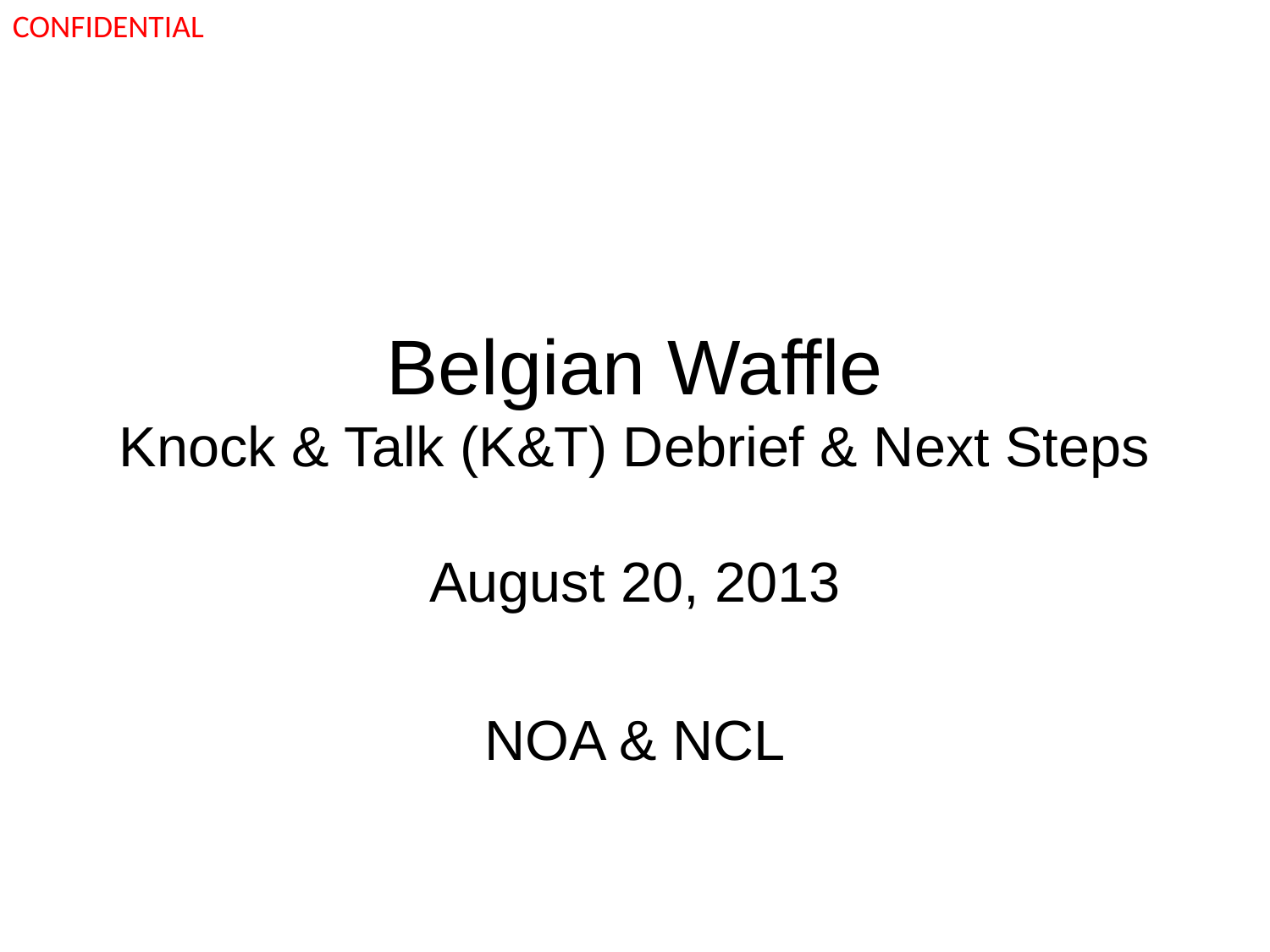

CONFIDENTIAL
# Belgian Waffle Knock & Talk (K&T) Debrief & Next Steps
August 20, 2013

NOA & NCL